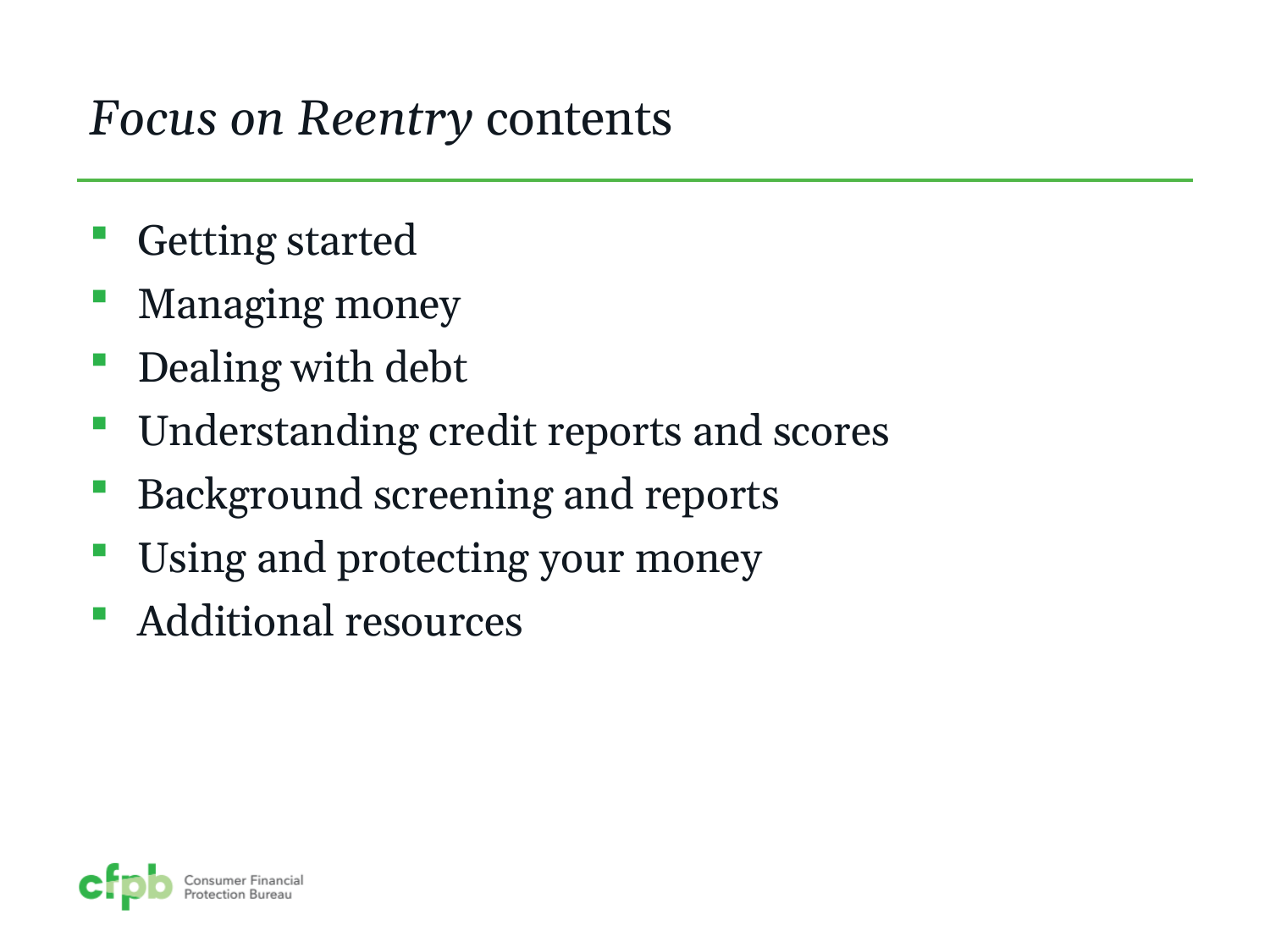

# Focus on Reentry contents
Getting started
Managing money
Dealing with debt
Understanding credit reports and scores
Background screening and reports
Using and protecting your money
Additional resources